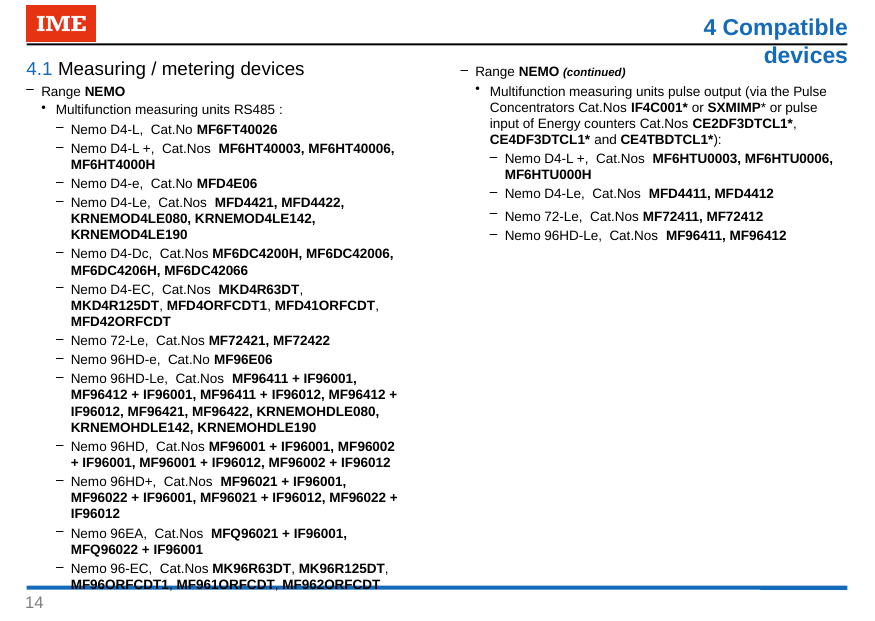

4 Compatible devices
4.1 Measuring / metering devices
Range NEMO
Multifunction measuring units RS485 :
Nemo D4-L,  Cat.No MF6FT40026
Nemo D4-L +,  Cat.Nos  MF6HT40003, MF6HT40006, MF6HT4000H
Nemo D4-e,  Cat.No MFD4E06
Nemo D4-Le,  Cat.Nos  MFD4421, MFD4422, KRNEMOD4LE080, KRNEMOD4LE142, KRNEMOD4LE190
Nemo D4-Dc,  Cat.Nos MF6DC4200H, MF6DC42006, MF6DC4206H, MF6DC42066
Nemo D4-EC,  Cat.Nos  MKD4R63DT, MKD4R125DT, MFD4ORFCDT1, MFD41ORFCDT, MFD42ORFCDT
Nemo 72-Le,  Cat.Nos MF72421, MF72422
Nemo 96HD-e,  Cat.No MF96E06
Nemo 96HD-Le,  Cat.Nos  MF96411 + IF96001, MF96412 + IF96001, MF96411 + IF96012, MF96412 + IF96012, MF96421, MF96422, KRNEMOHDLE080, KRNEMOHDLE142, KRNEMOHDLE190
Nemo 96HD,  Cat.Nos MF96001 + IF96001, MF96002 + IF96001, MF96001 + IF96012, MF96002 + IF96012
Nemo 96HD+,  Cat.Nos  MF96021 + IF96001, MF96022 + IF96001, MF96021 + IF96012, MF96022 + IF96012
Nemo 96EA,  Cat.Nos  MFQ96021 + IF96001, MFQ96022 + IF96001
Nemo 96-EC,  Cat.Nos MK96R63DT, MK96R125DT, MF96ORFCDT1, MF961ORFCDT, MF962ORFCDT
Range NEMO (continued)
Multifunction measuring units pulse output (via the Pulse Concentrators Cat.Nos IF4C001* or SXMIMP* or pulse input of Energy counters Cat.Nos CE2DF3DTCL1*, CE4DF3DTCL1* and CE4TBDTCL1*):
Nemo D4-L +,  Cat.Nos  MF6HTU0003, MF6HTU0006, MF6HTU000H
Nemo D4-Le,  Cat.Nos  MFD4411, MFD4412
Nemo 72-Le,  Cat.Nos MF72411, MF72412
Nemo 96HD-Le,  Cat.Nos  MF96411, MF96412